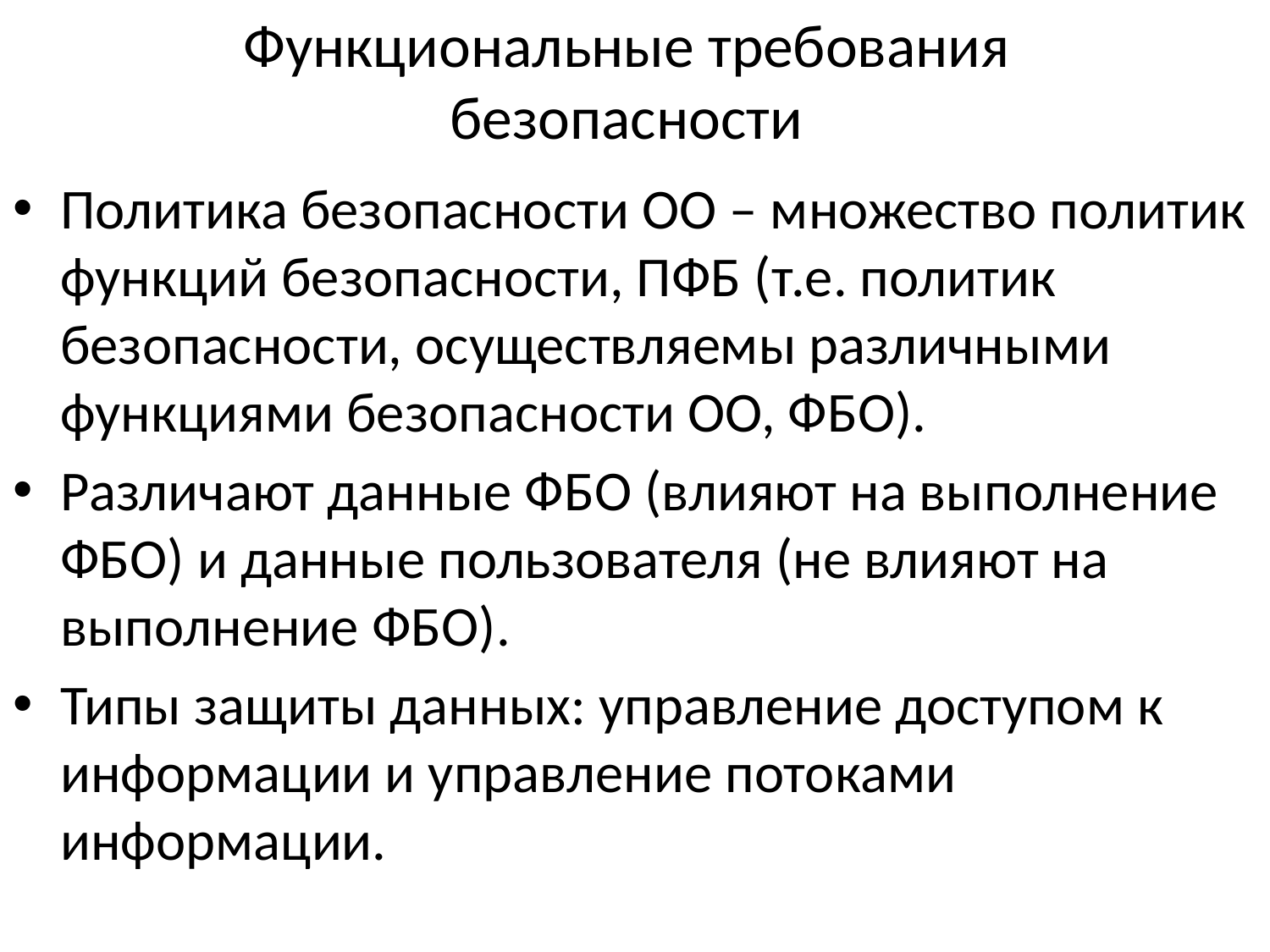

# Функциональные требования безопасности
Политика безопасности ОО – множество политик функций безопасности, ПФБ (т.е. политик безопасности, осуществляемы различными функциями безопасности ОО, ФБО).
Различают данные ФБО (влияют на выполнение ФБО) и данные пользователя (не влияют на выполнение ФБО).
Типы защиты данных: управление доступом к информации и управление потоками информации.